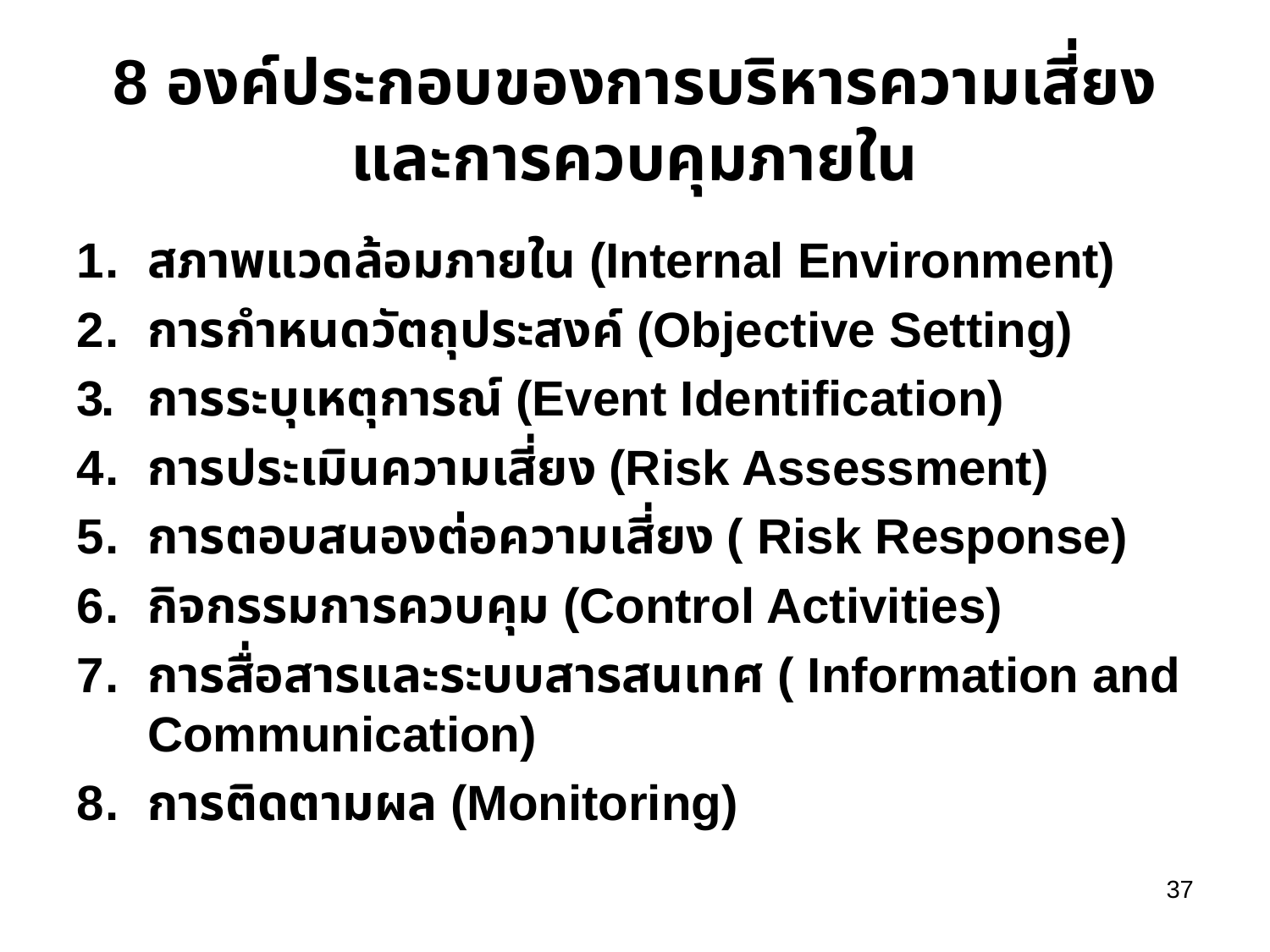

# 8 องค์ประกอบของการบริหารความเสี่ยงและการควบคุมภายใน
สภาพแวดล้อมภายใน (Internal Environment)
การกำหนดวัตถุประสงค์ (Objective Setting)
การระบุเหตุการณ์ (Event Identification)
การประเมินความเสี่ยง (Risk Assessment)
การตอบสนองต่อความเสี่ยง ( Risk Response)
กิจกรรมการควบคุม (Control Activities)
การสื่อสารและระบบสารสนเทศ ( Information and Communication)
การติดตามผล (Monitoring)
37